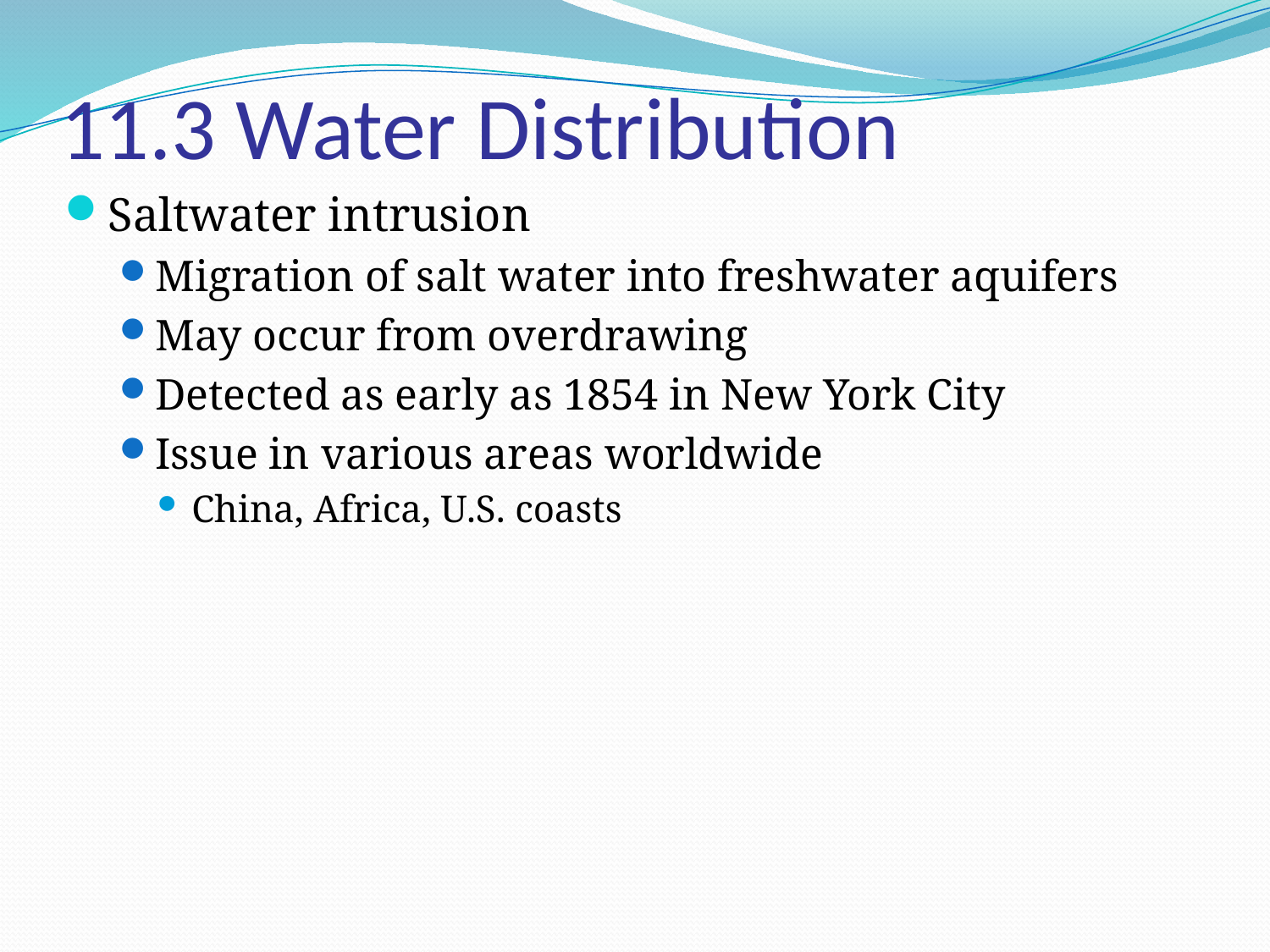

# 11.3 Water Distribution
Saltwater intrusion
Migration of salt water into freshwater aquifers
May occur from overdrawing
Detected as early as 1854 in New York City
Issue in various areas worldwide
China, Africa, U.S. coasts